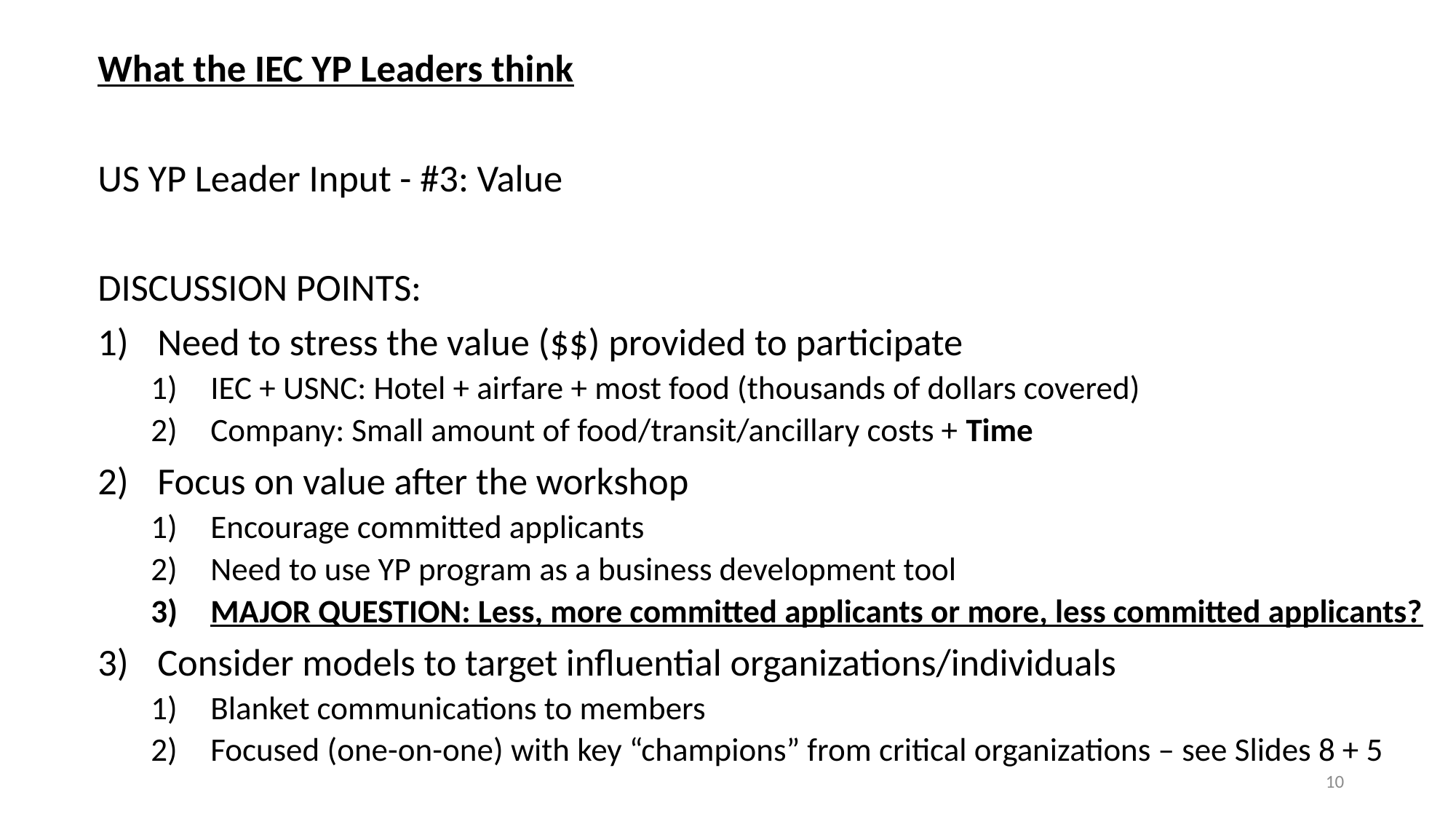

What the IEC YP Leaders think

US YP Leader Input - #3: Value

DISCUSSION POINTS:
Need to stress the value ($$) provided to participate
IEC + USNC: Hotel + airfare + most food (thousands of dollars covered)
Company: Small amount of food/transit/ancillary costs + Time
Focus on value after the workshop
Encourage committed applicants
Need to use YP program as a business development tool
MAJOR QUESTION: Less, more committed applicants or more, less committed applicants?
Consider models to target influential organizations/individuals
Blanket communications to members
Focused (one-on-one) with key “champions” from critical organizations – see Slides 8 + 5

10